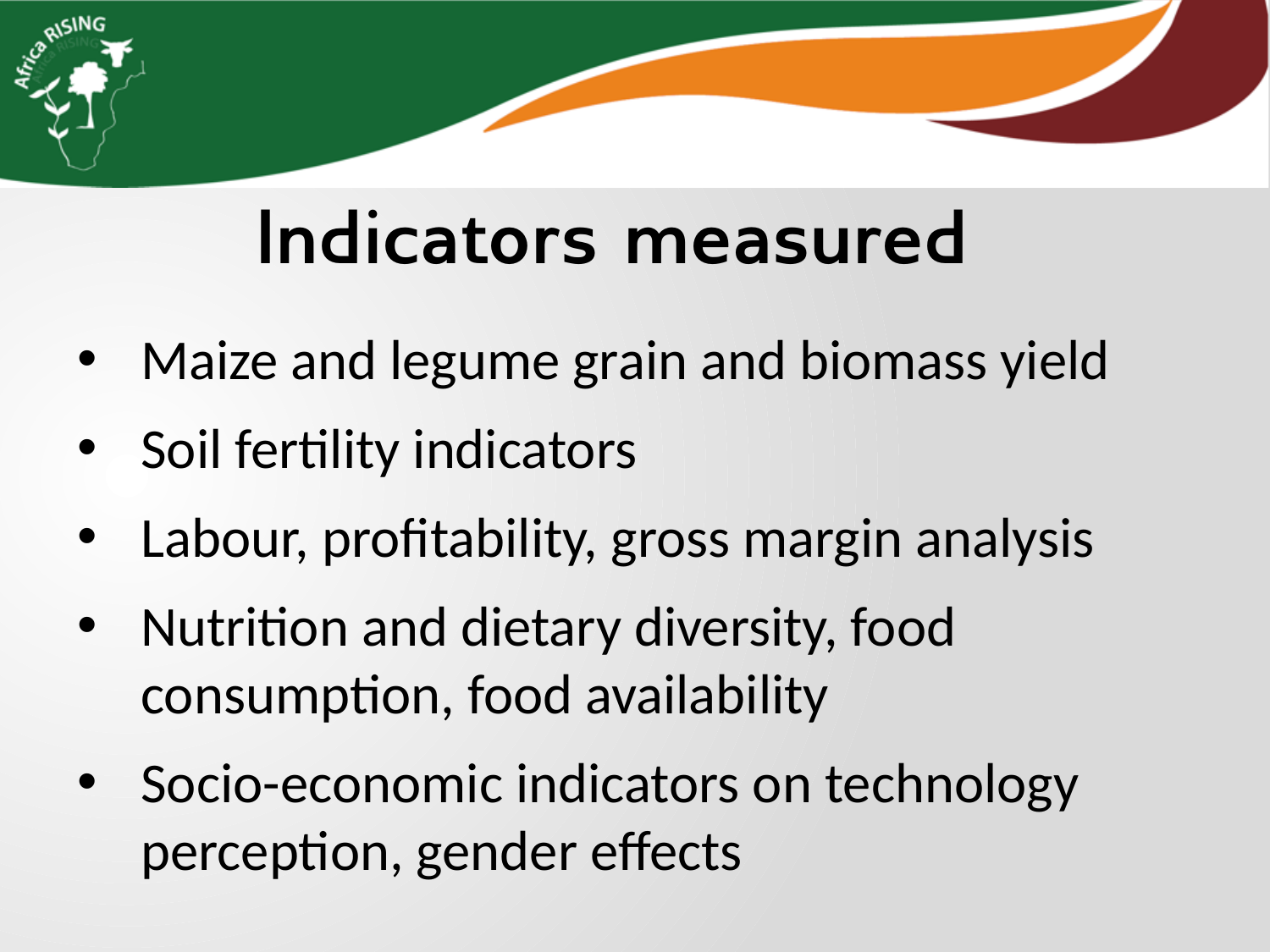

Indicators measured
Maize and legume grain and biomass yield
Soil fertility indicators
Labour, profitability, gross margin analysis
Nutrition and dietary diversity, food consumption, food availability
Socio-economic indicators on technology perception, gender effects